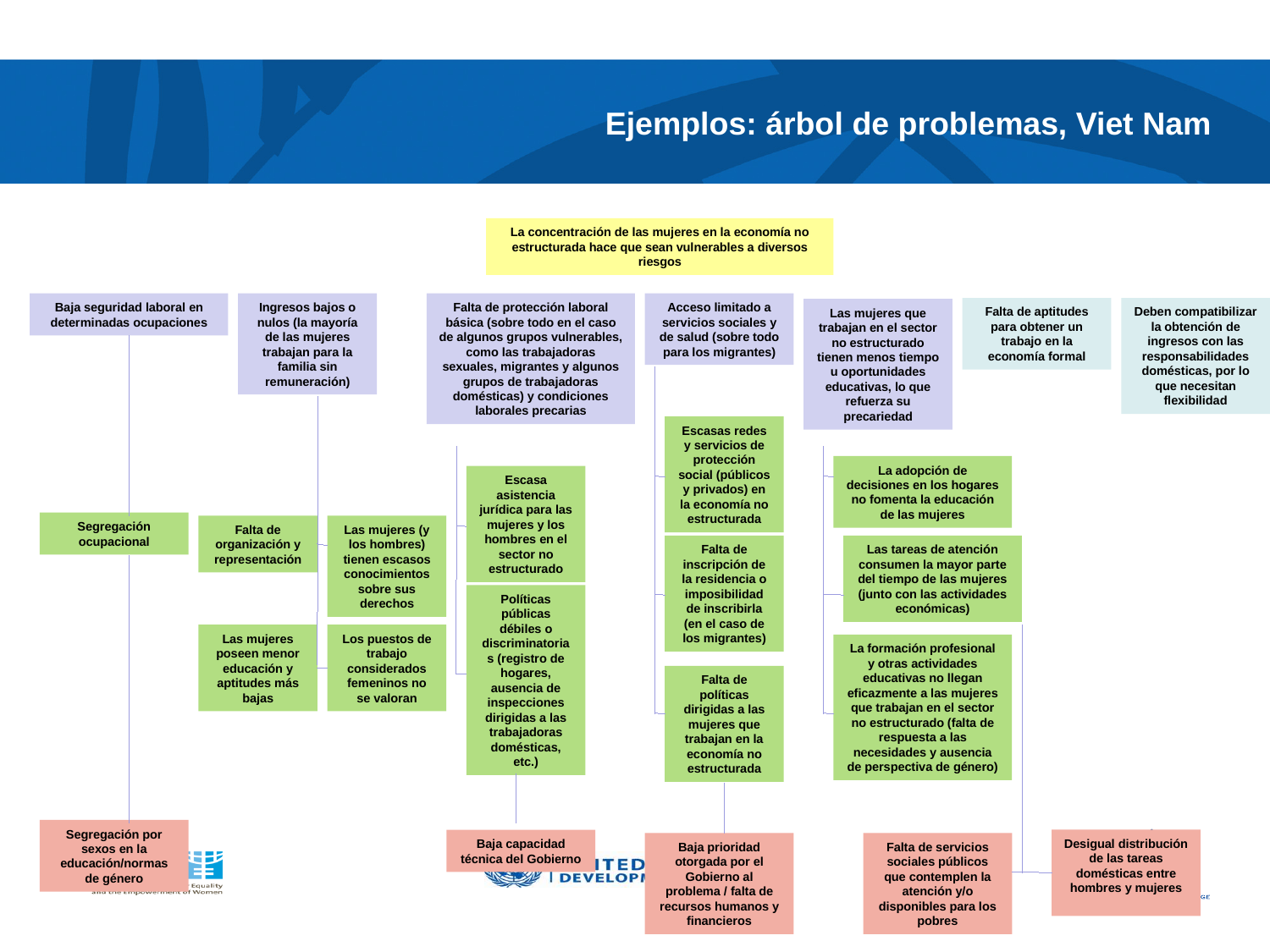

# Ejemplos: árbol de problemas, Viet Nam
La concentración de las mujeres en la economía no estructurada hace que sean vulnerables a diversos riesgos
Baja seguridad laboral en determinadas ocupaciones
Ingresos bajos o nulos (la mayoría de las mujeres trabajan para la familia sin remuneración)
Falta de protección laboral básica (sobre todo en el caso de algunos grupos vulnerables, como las trabajadoras sexuales, migrantes y algunos grupos de trabajadoras domésticas) y condiciones laborales precarias
Acceso limitado a servicios sociales y de salud (sobre todo para los migrantes)
Falta de aptitudes para obtener un trabajo en la economía formal
Deben compatibilizar la obtención de ingresos con las responsabilidades domésticas, por lo que necesitan flexibilidad
Las mujeres que trabajan en el sector no estructurado tienen menos tiempo u oportunidades educativas, lo que refuerza su precariedad
Escasas redes y servicios de protección social (públicos y privados) en la economía no estructurada
La adopción de decisiones en los hogares no fomenta la educación de las mujeres
Escasa asistencia jurídica para las mujeres y los hombres en el sector no estructurado
Segregación ocupacional
Falta de organización y representación
Las mujeres (y los hombres) tienen escasos conocimientos sobre sus derechos
Falta de inscripción de la residencia o imposibilidad de inscribirla (en el caso de los migrantes)
Las tareas de atención consumen la mayor parte del tiempo de las mujeres (junto con las actividades económicas)
Políticas públicas débiles o discriminatorias (registro de hogares, ausencia de inspecciones dirigidas a las trabajadoras domésticas, etc.)
Las mujeres poseen menor educación y aptitudes más bajas
Los puestos de trabajo considerados femeninos no se valoran
La formación profesional y otras actividades educativas no llegan eficazmente a las mujeres que trabajan en el sector no estructurado (falta de respuesta a las necesidades y ausencia de perspectiva de género)
Falta de políticas dirigidas a las mujeres que trabajan en la economía no estructurada
Segregación por sexos en la educación/normas de género
Desigual distribución de las tareas domésticas entre hombres y mujeres
Baja capacidad técnica del Gobierno
Baja prioridad otorgada por el Gobierno al problema / falta de recursos humanos y financieros
Falta de servicios sociales públicos que contemplen la atención y/o disponibles para los pobres